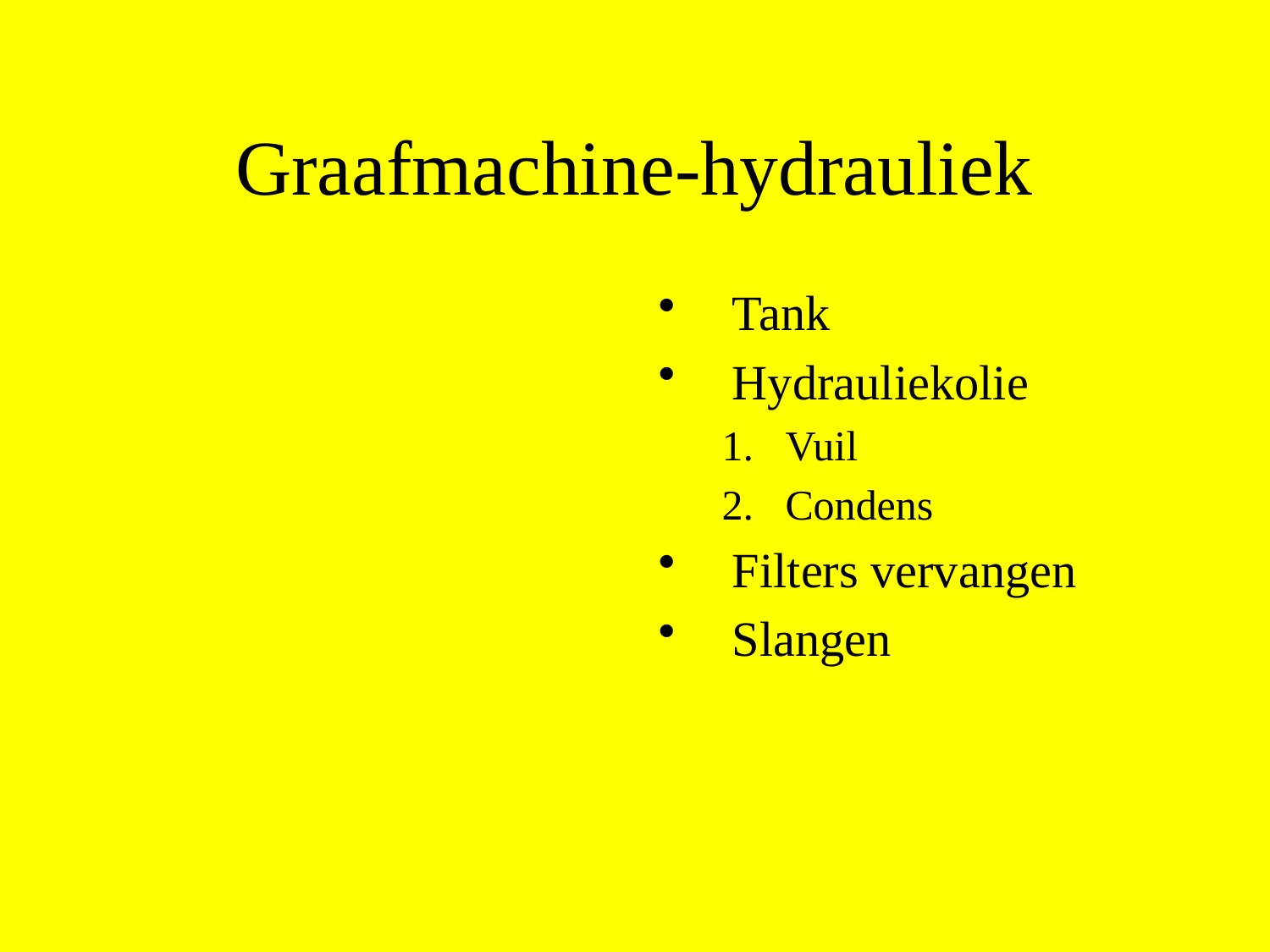

# Graafmachine-hydrauliek

Tank
Hydrauliekolie
Vuil
Condens
Filters vervangen
Slangen